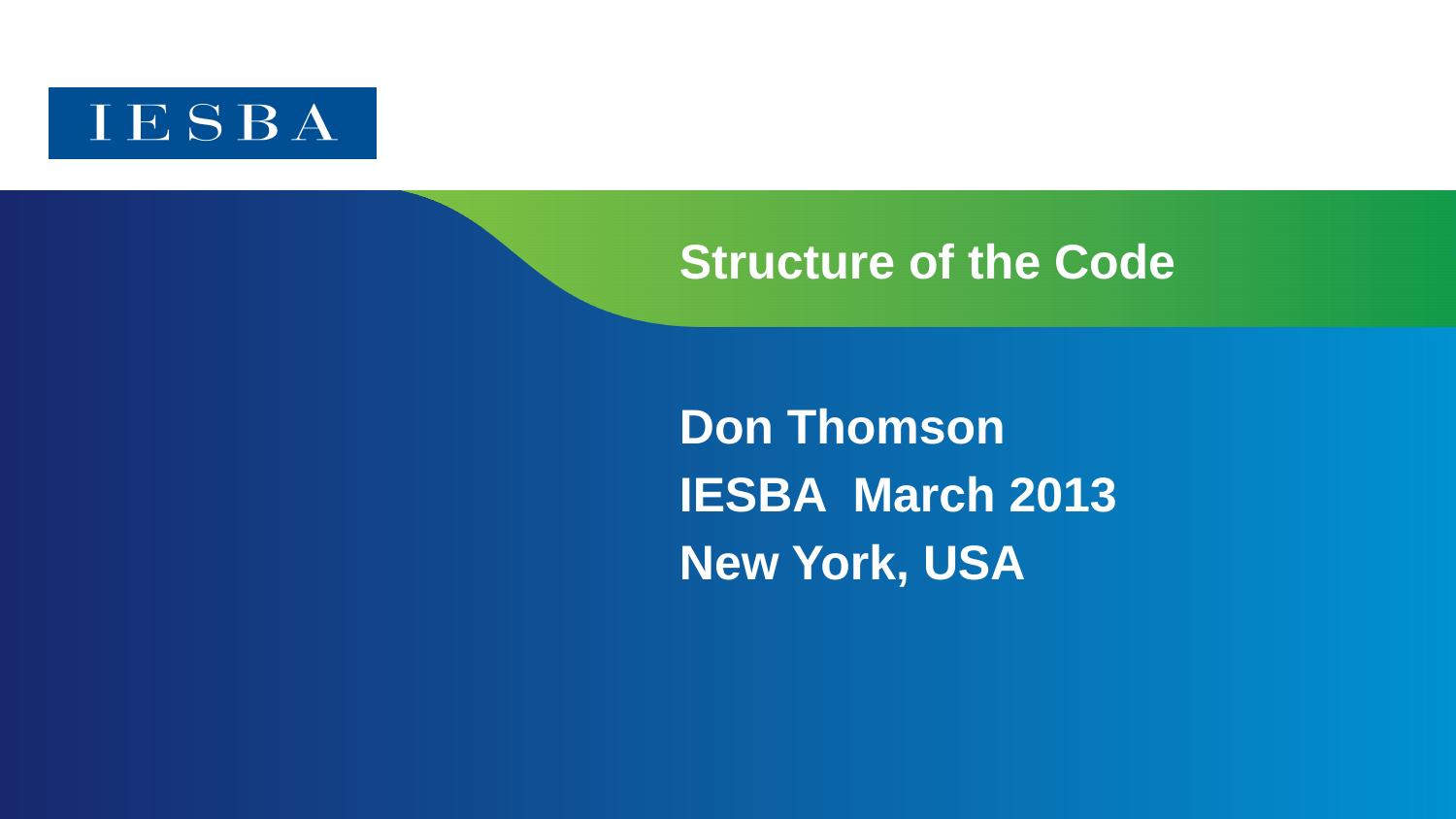

# Structure of the Code
Don Thomson
IESBA  March 2013
New York, USA